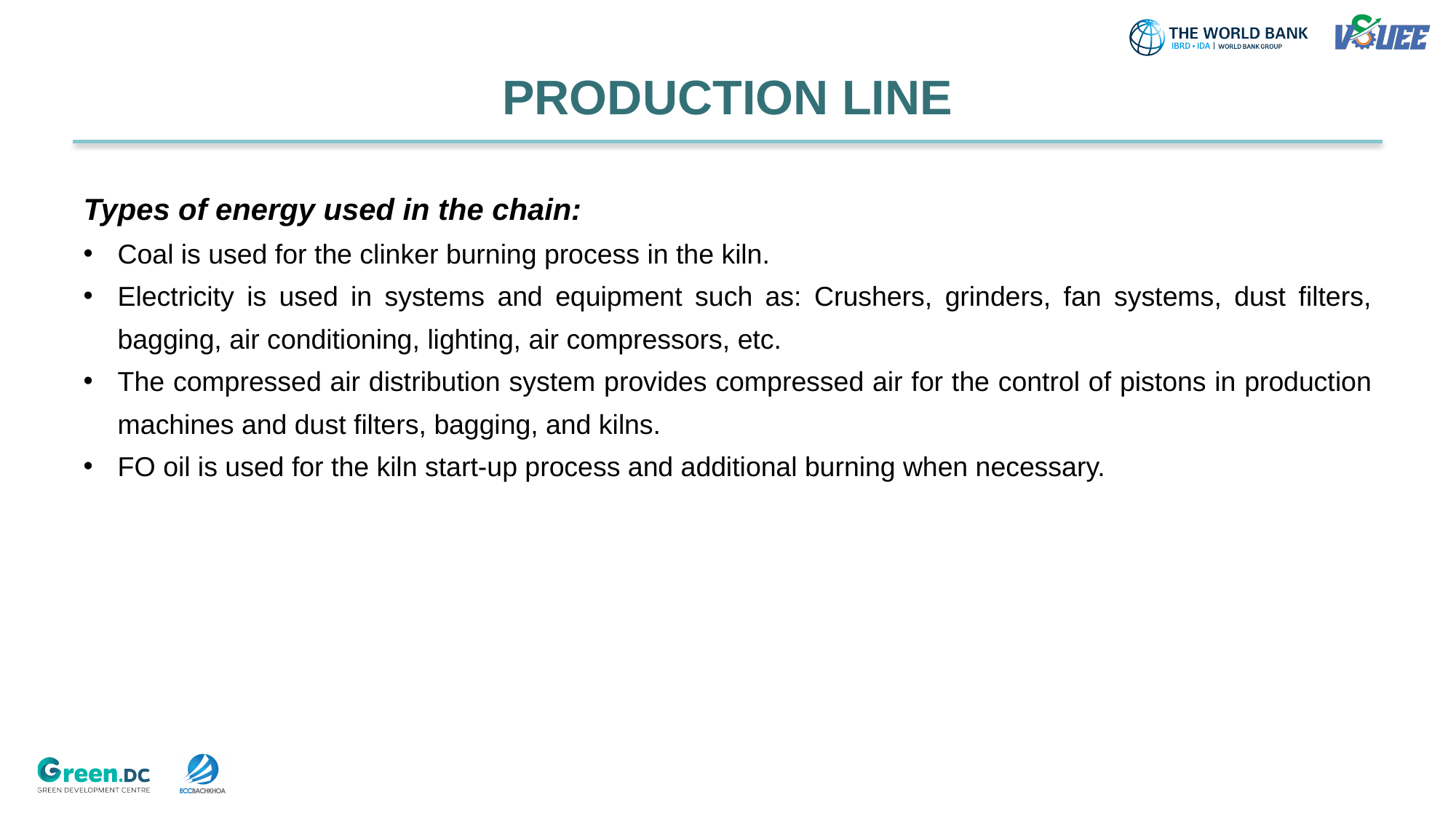

# PRODUCTION LINE
Types of energy used in the chain:
Coal is used for the clinker burning process in the kiln.
Electricity is used in systems and equipment such as: Crushers, grinders, fan systems, dust filters, bagging, air conditioning, lighting, air compressors, etc.
The compressed air distribution system provides compressed air for the control of pistons in production machines and dust filters, bagging, and kilns.
FO oil is used for the kiln start-up process and additional burning when necessary.